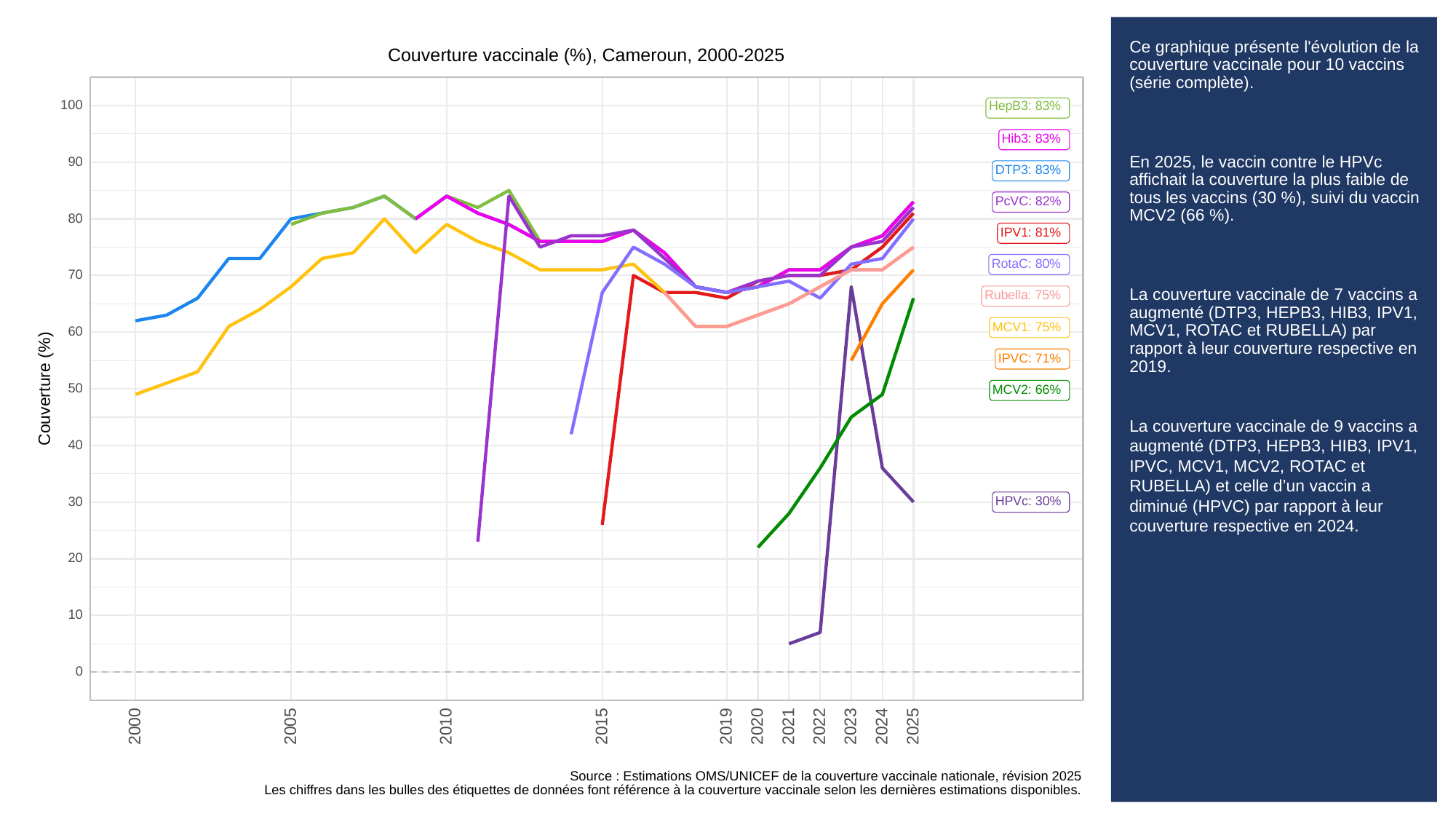

# Ce graphique présente l'évolution de la couverture vaccinale pour 10 vaccins (série complète).

En 2025, le vaccin contre le HPVc affichait la couverture la plus faible de tous les vaccins (30 %), suivi du vaccin MCV2 (66 %).

La couverture vaccinale de 7 vaccins a augmenté (DTP3, HEPB3, HIB3, IPV1, MCV1, ROTAC et RUBELLA) par rapport à leur couverture respective en 2019.

La couverture vaccinale de 9 vaccins a augmenté (DTP3, HEPB3, HIB3, IPV1, IPVC, MCV1, MCV2, ROTAC et RUBELLA) et celle d’un vaccin a diminué (HPVC) par rapport à leur couverture respective en 2024.

Couverture vaccinale (%), Cameroun, 2000-2025

100
HepB3: 83%

Hib3: 83%

90

DTP3: 83%

PcVC: 82%

80

IPV1: 81%

RotaC: 80%

70

Rubella: 75%

MCV1: 75%
60

IPVC: 71%

Couverture (%)
50
MCV2: 66%

40

HPVc: 30%
30

20

10

0

2023
2000
2005
2010
2015
2019
2020
2021
2022
2024
2025
Source : Estimations OMS/UNICEF de la couverture vaccinale nationale, révision 2025
Les chiffres dans les bulles des étiquettes de données font référence à la couverture vaccinale selon les dernières estimations disponibles.